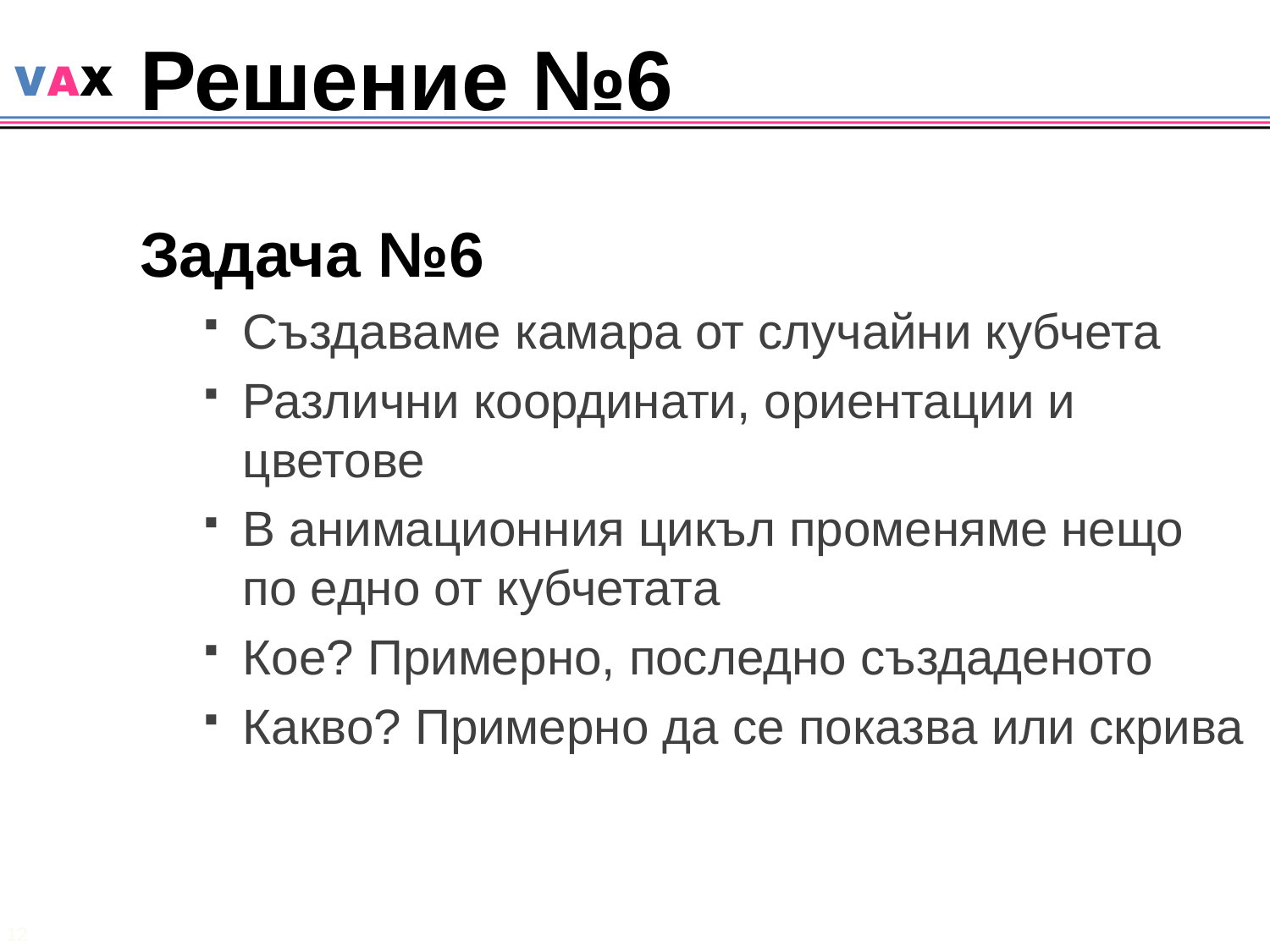

# Решение №6
Задача №6
Създаваме камара от случайни кубчета
Различни координати, ориентации и цветове
В анимационния цикъл променяме нещо по едно от кубчетата
Кое? Примерно, последно създаденото
Какво? Примерно да се показва или скрива